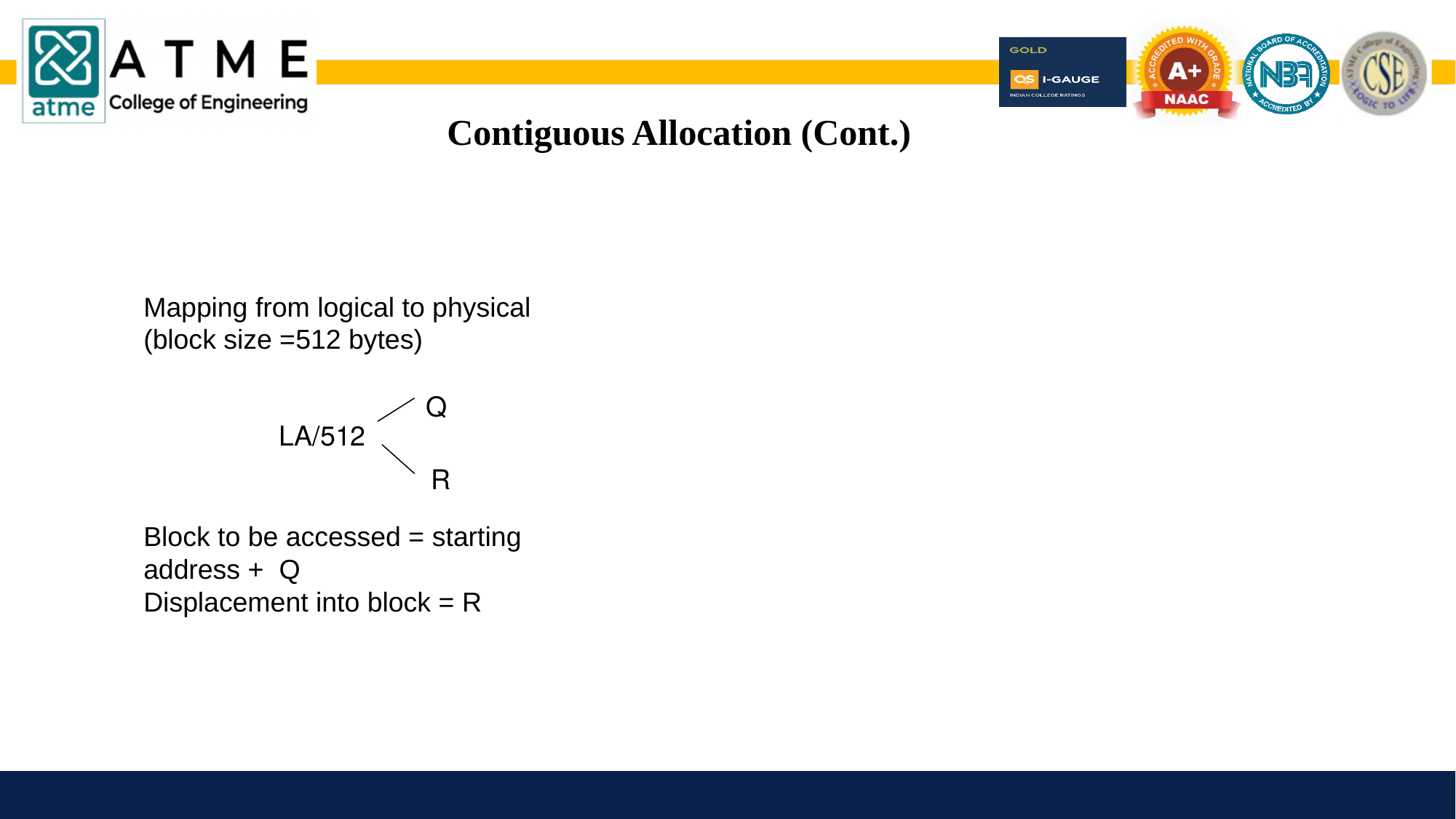

# Contiguous Allocation (Cont.)
Mapping from logical to physical (block size =512 bytes)

Block to be accessed = starting address +  Q
Displacement into block = R

Q

LA/512

R